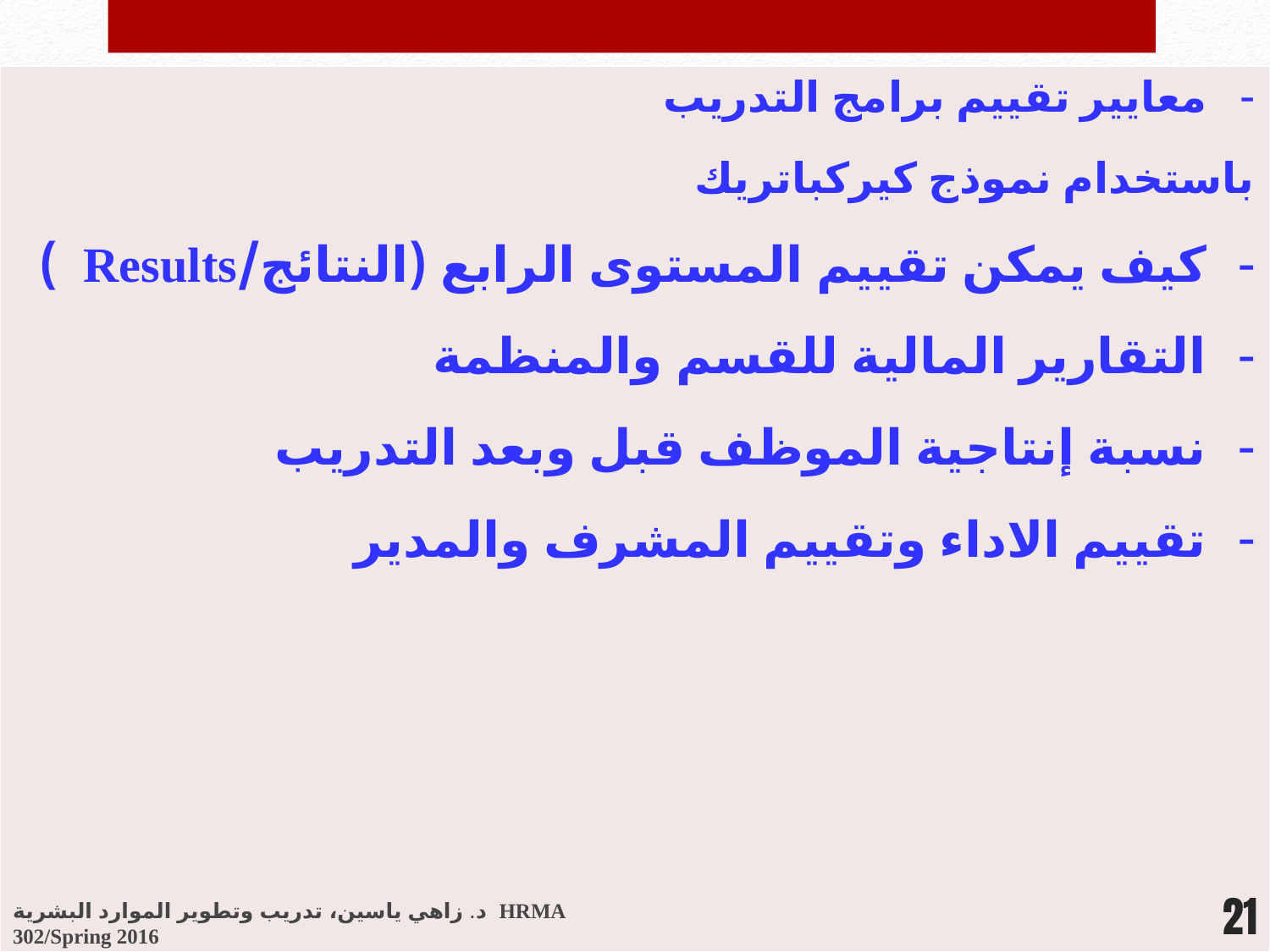

| معايير تقييم برامج التدريب باستخدام نموذج كيركباتريك كيف يمكن تقييم المستوى الرابع (النتائج/Results ) التقارير المالية للقسم والمنظمة نسبة إنتاجية الموظف قبل وبعد التدريب تقييم الاداء وتقييم المشرف والمدير |
| --- |
د. زاهي ياسين، تدريب وتطوير الموارد البشرية  HRMA 302/Spring 2016
21